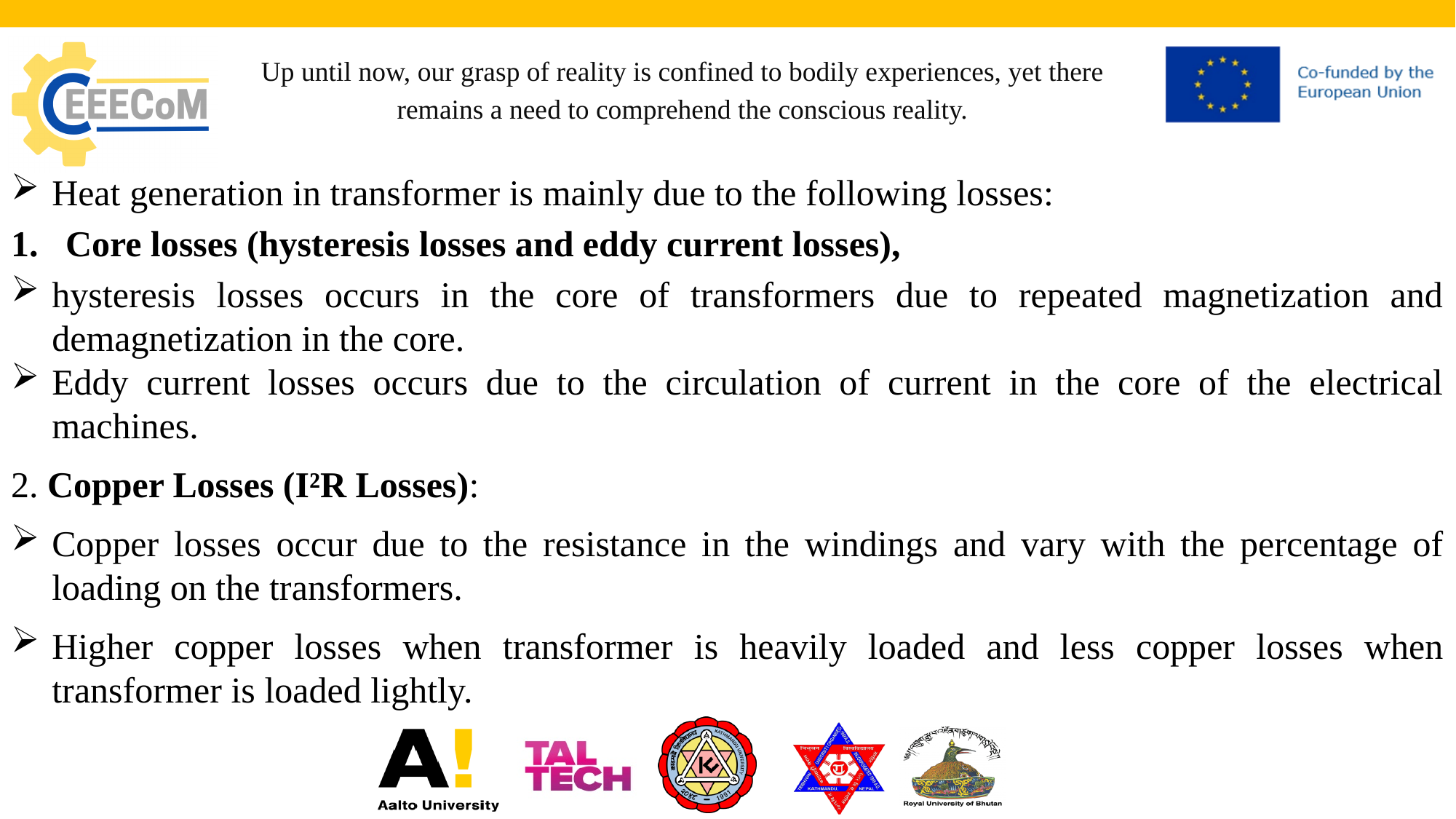

# Up until now, our grasp of reality is confined to bodily experiences, yet there remains a need to comprehend the conscious reality.
Heat generation in transformer is mainly due to the following losses:
Core losses (hysteresis losses and eddy current losses),
hysteresis losses occurs in the core of transformers due to repeated magnetization and demagnetization in the core.
Eddy current losses occurs due to the circulation of current in the core of the electrical machines.
2. Copper Losses (I²R Losses):
Copper losses occur due to the resistance in the windings and vary with the percentage of loading on the transformers.
Higher copper losses when transformer is heavily loaded and less copper losses when transformer is loaded lightly.